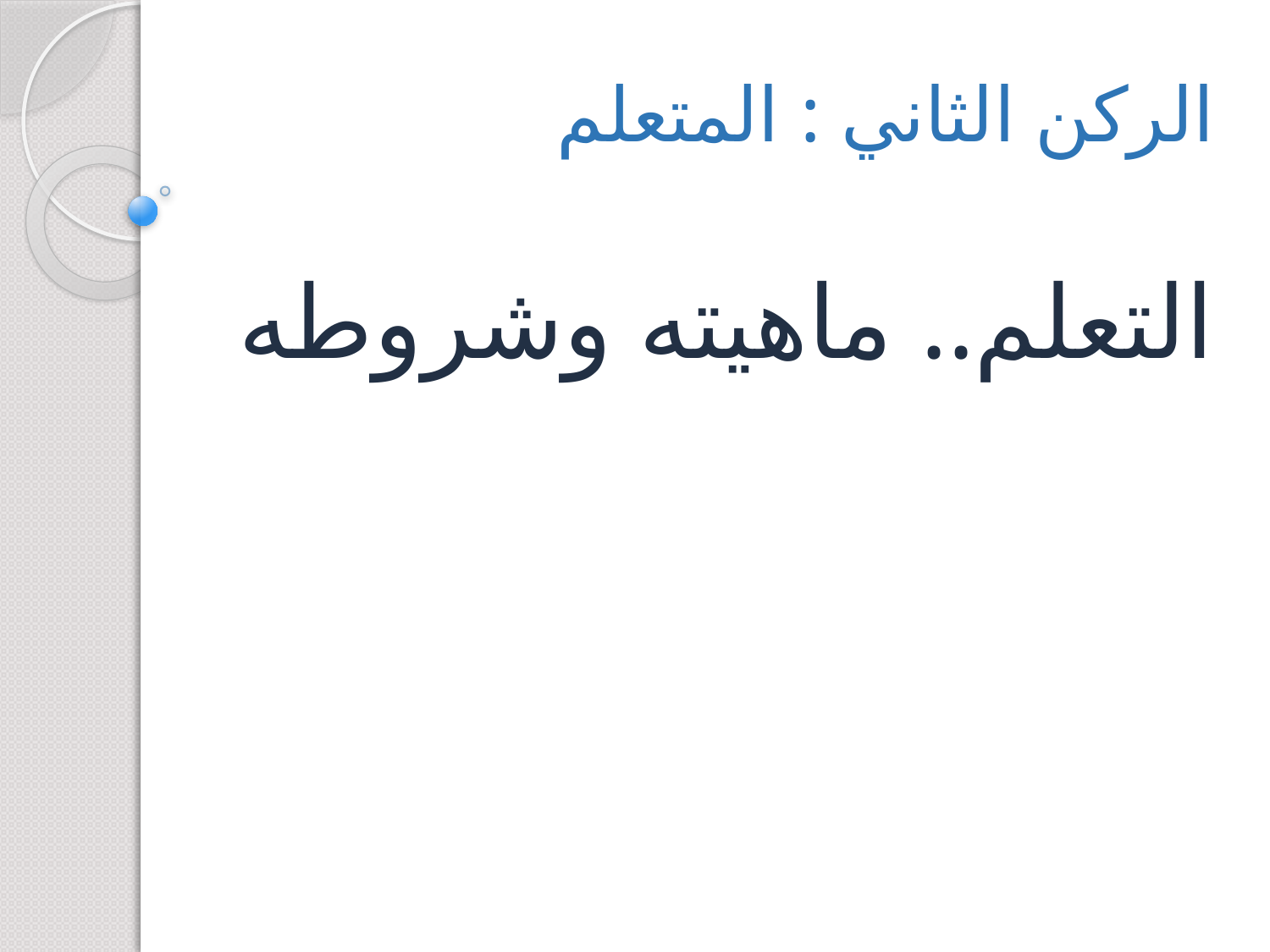

# الركن الثاني : المتعلم
التعلم.. ماهيته وشروطه